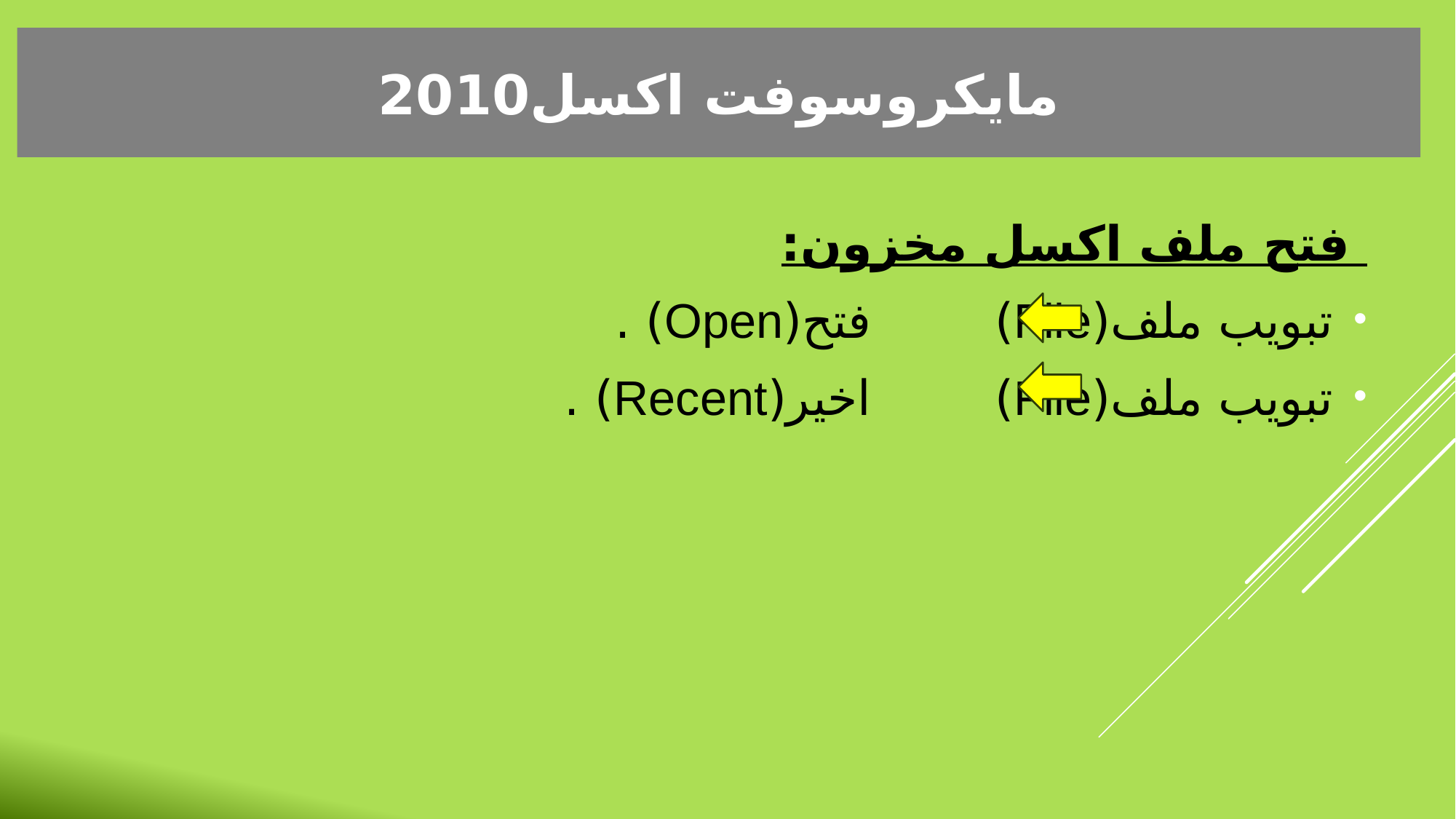

مايكروسوفت اكسل2010
 فتح ملف اكسل مخزون:
تبويب ملف(File)	       	 فتح(Open) .
تبويب ملف(File)	       	 اخير(Recent) .